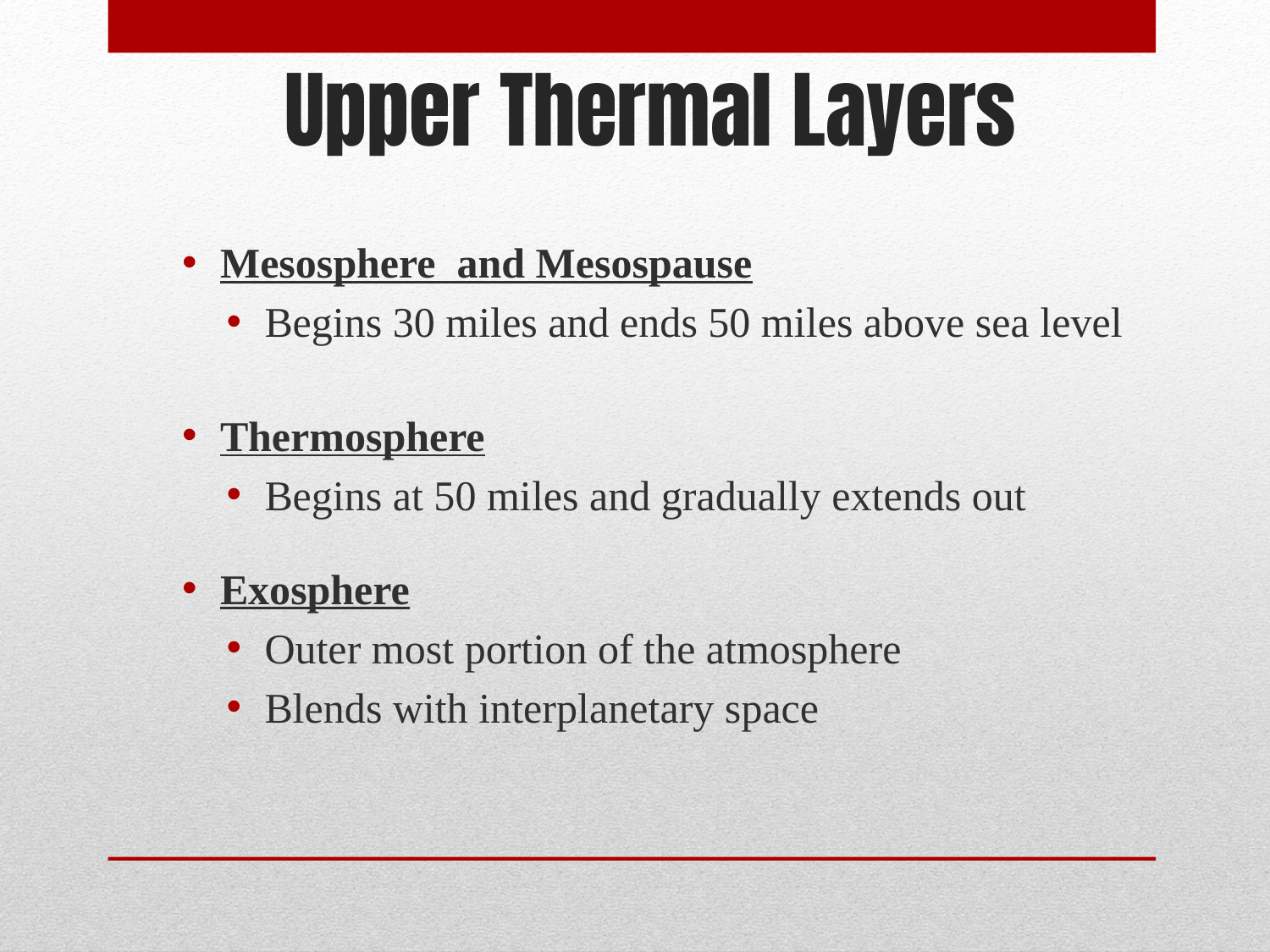

Upper Thermal Layers
Mesosphere  and Mesospause
Begins 30 miles and ends 50 miles above sea level

Thermosphere
Begins at 50 miles and gradually extends out

Exosphere
Outer most portion of the atmosphere
Blends with interplanetary space